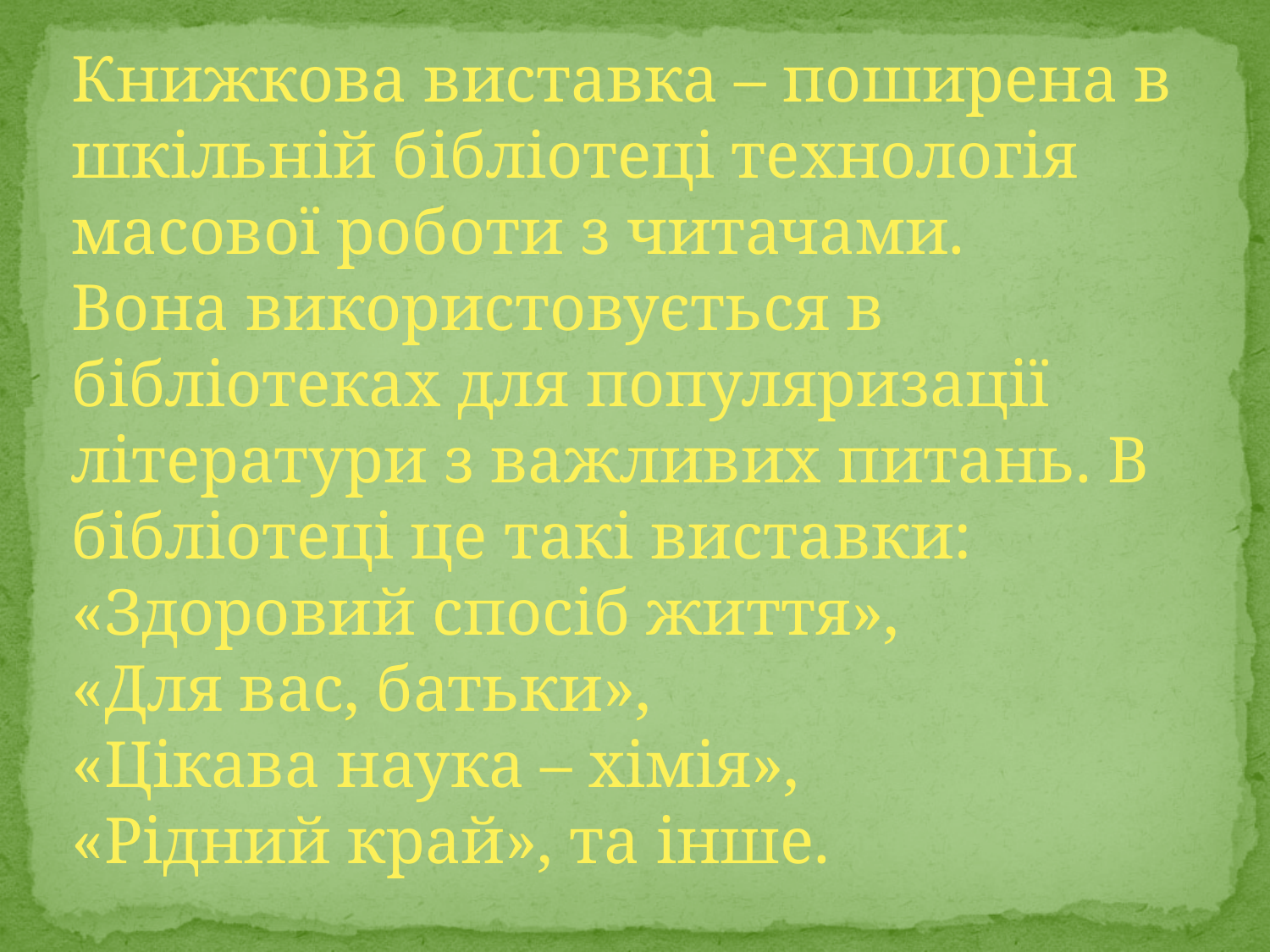

# Книжкова виставка – поширена в шкільній бібліотеці технологія масової роботи з читачами. Вона використовується в бібліотеках для популяризації літератури з важливих питань. В бібліотеці це такі виставки: «Здоровий спосіб життя», «Для вас, батьки», «Цікава наука – хімія», «Рідний край», та інше.